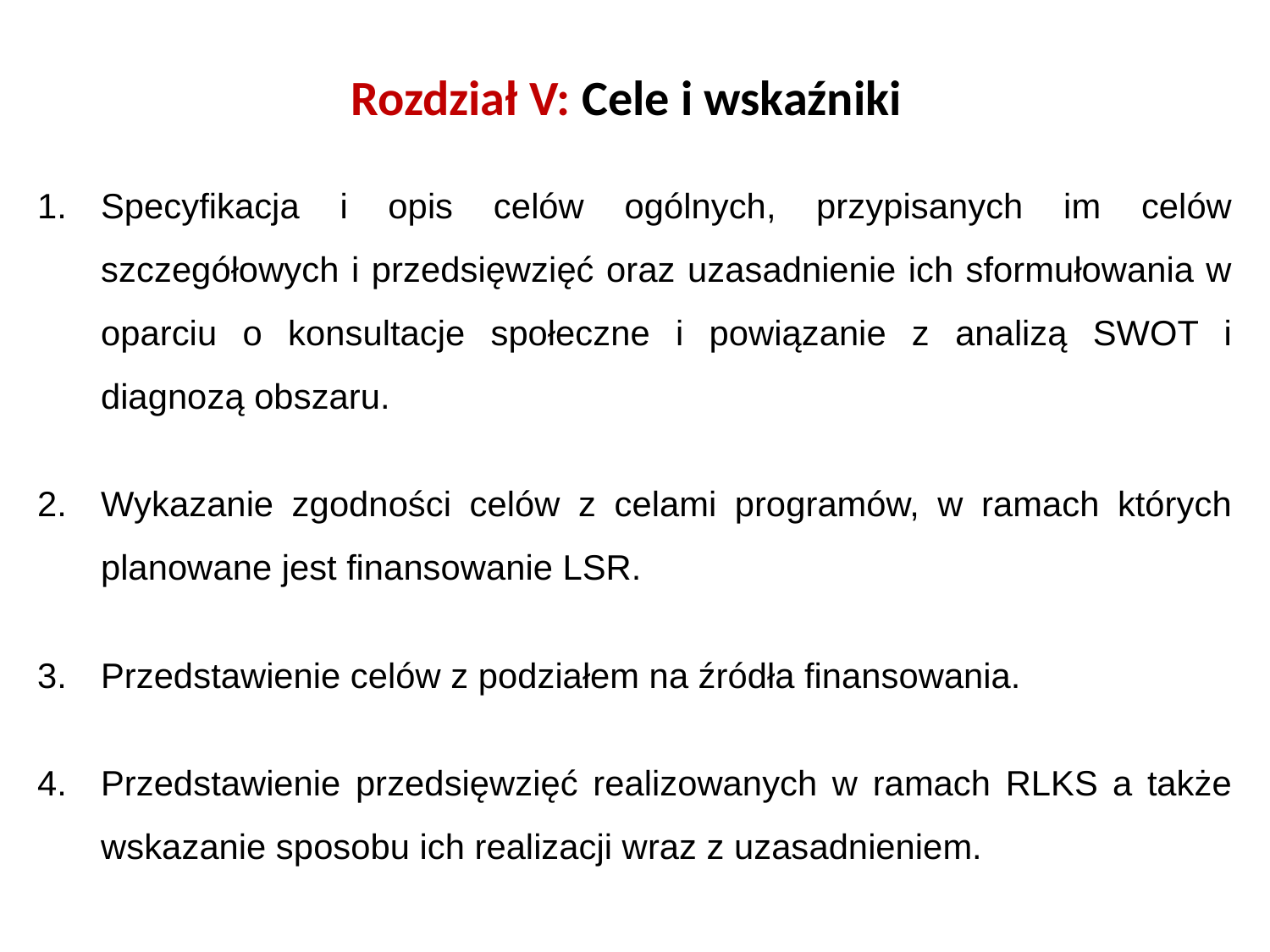

# Rozdział V: Cele i wskaźniki

Specyfikacja i opis celów ogólnych, przypisanych im celów szczegółowych i przedsięwzięć oraz uzasadnienie ich sformułowania w oparciu o konsultacje społeczne i powiązanie z analizą SWOT i diagnozą obszaru.

Wykazanie zgodności celów z celami programów, w ramach których planowane jest finansowanie LSR.

Przedstawienie celów z podziałem na źródła finansowania.

Przedstawienie przedsięwzięć realizowanych w ramach RLKS a także wskazanie sposobu ich realizacji wraz z uzasadnieniem.